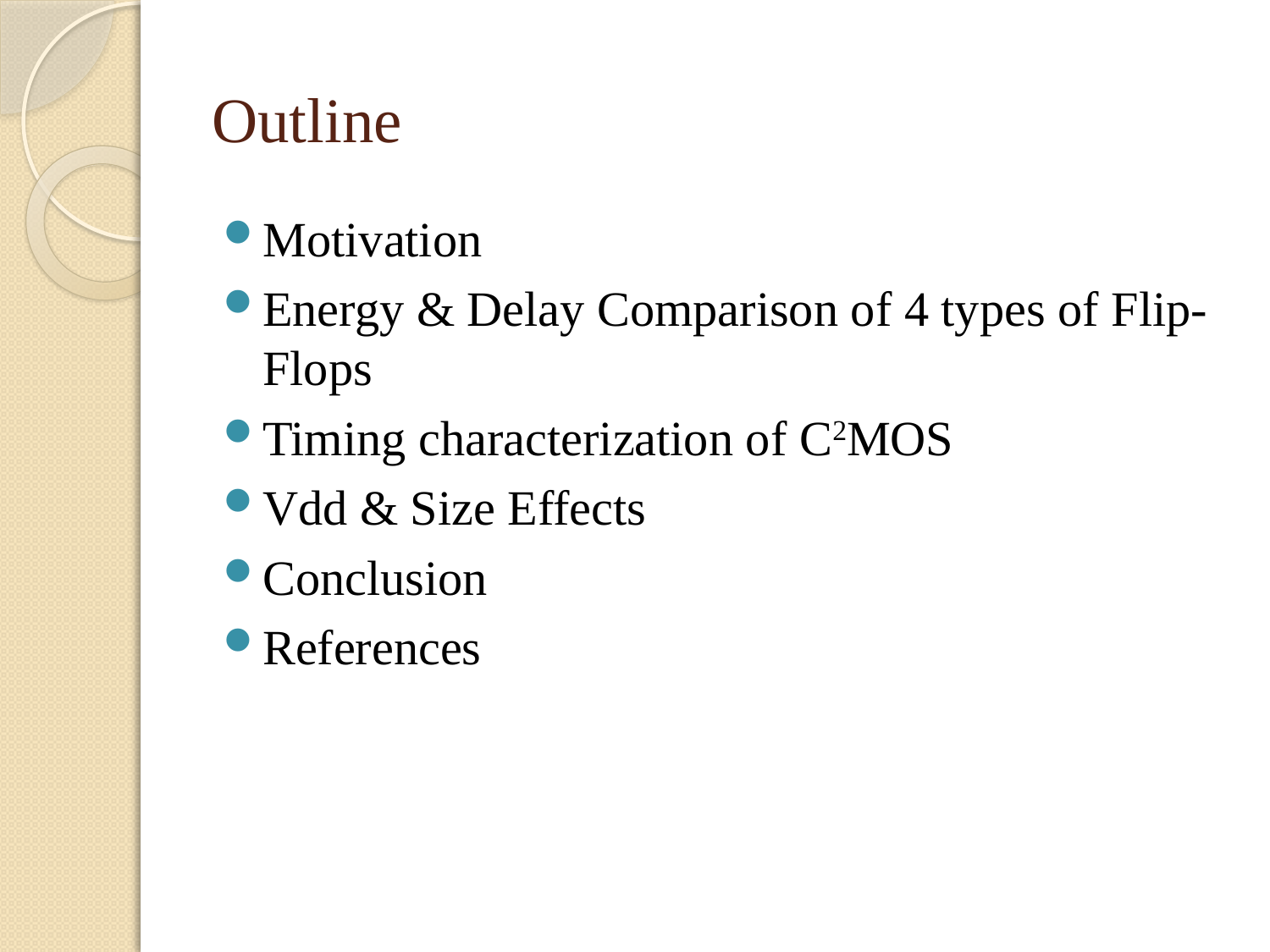

# Outline
Motivation
Energy & Delay Comparison of 4 types of Flip-Flops
Timing characterization of C2MOS
Vdd & Size Effects
Conclusion
References